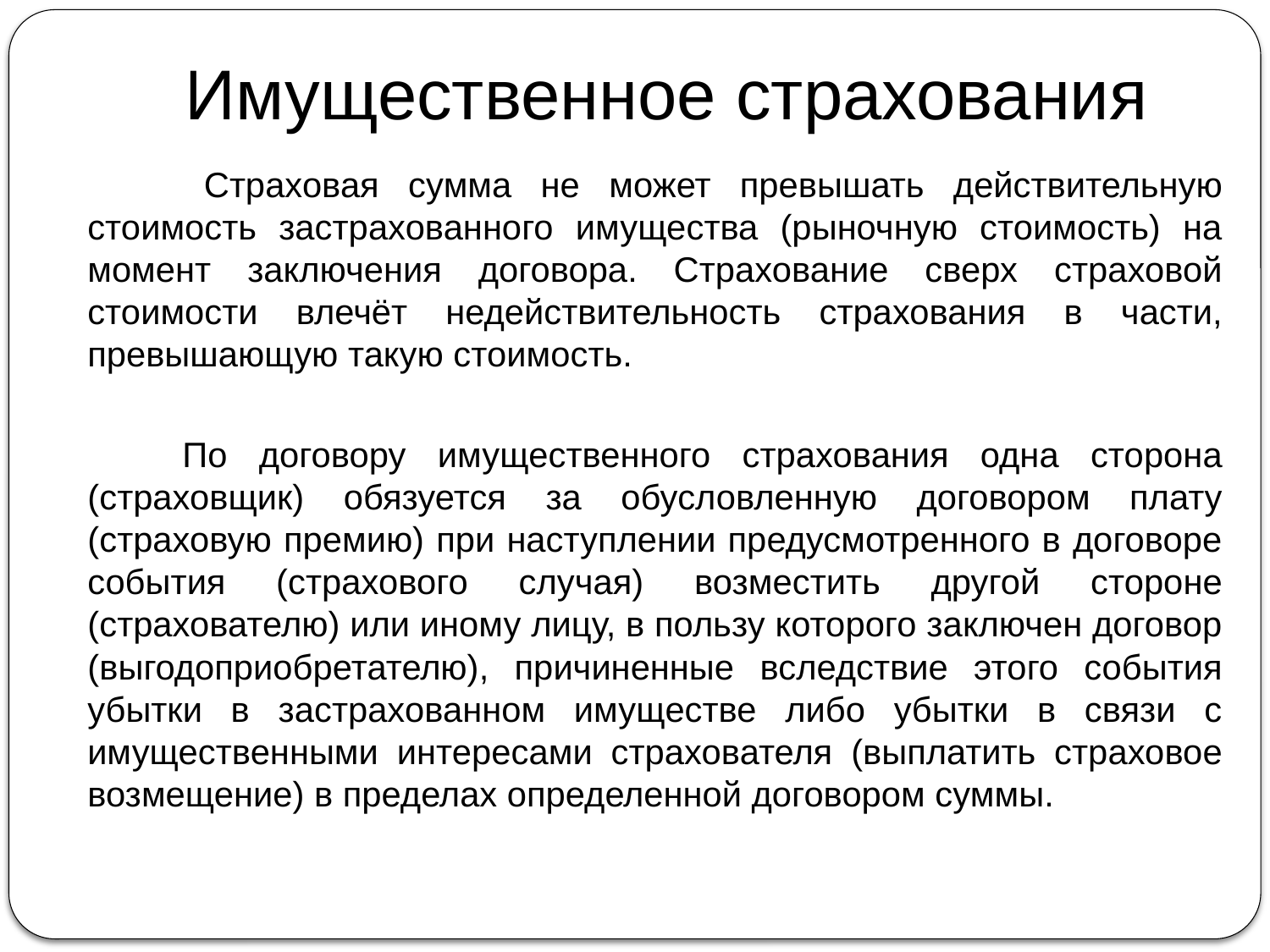

# Имущественное страхования
    Страховая сумма не может превышать действительную стоимость застрахованного имущества (рыночную стоимость) на момент заключения договора. Страхование сверх страховой стоимости влечёт недействительность страхования в части, превышающую такую стоимость.

   По договору имущественного страхования одна сторона (страховщик) обязуется за обусловленную договором плату (страховую премию) при наступлении предусмотренного в договоре события (страхового случая) возместить другой стороне (страхователю) или иному лицу, в пользу которого заключен договор (выгодоприобретателю), причиненные вследствие этого события убытки в застрахованном имуществе либо убытки в связи с имущественными интересами страхователя (выплатить страховое возмещение) в пределах определенной договором суммы.